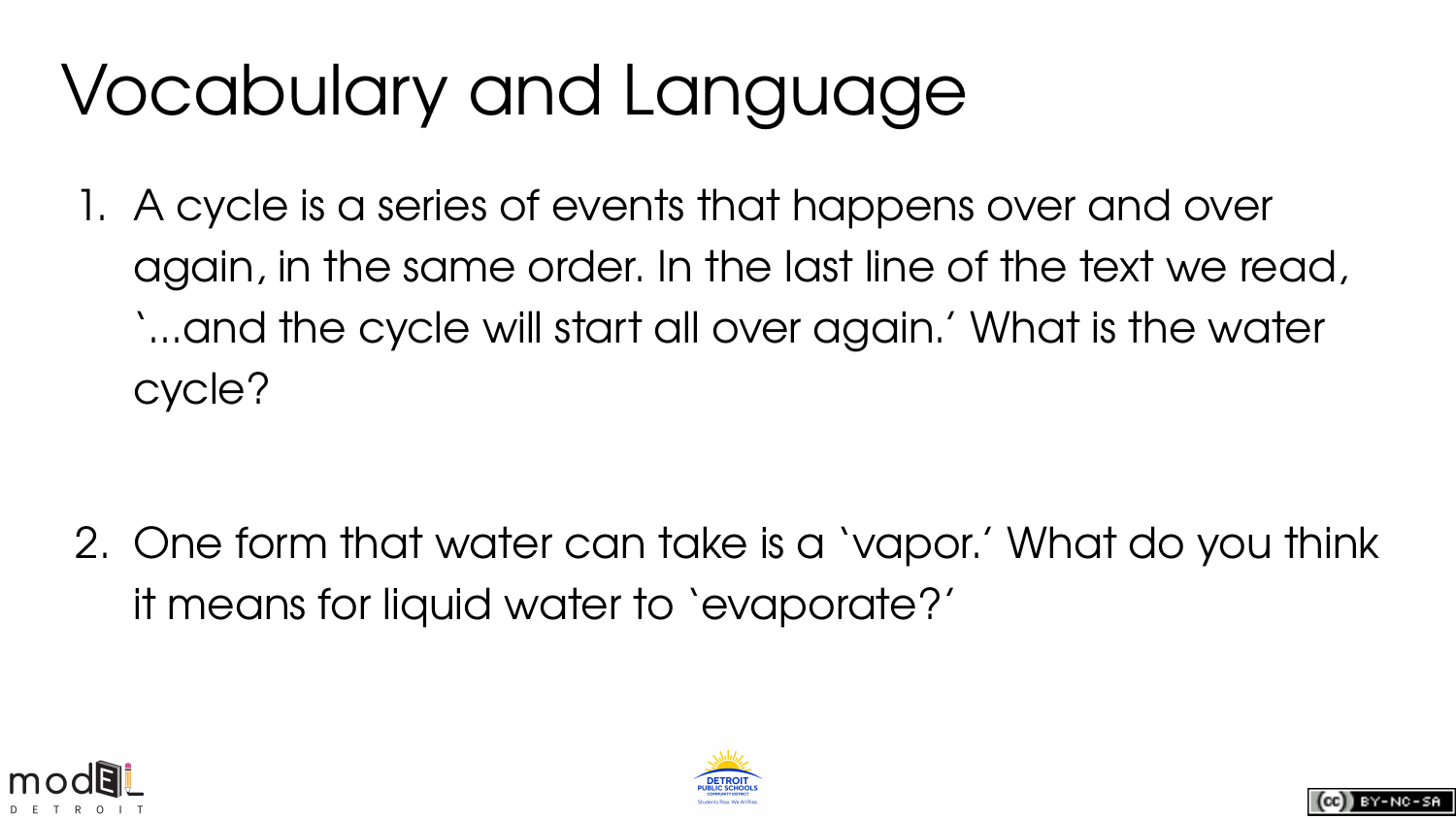

# Vocabulary and Language
A cycle is a series of events that happens over and over again, in the same order. In the last line of the text we read, ‘...and the cycle will start all over again.’ What is the water cycle?

One form that water can take is a ‘vapor.’ What do you think it means for liquid water to ‘evaporate?’